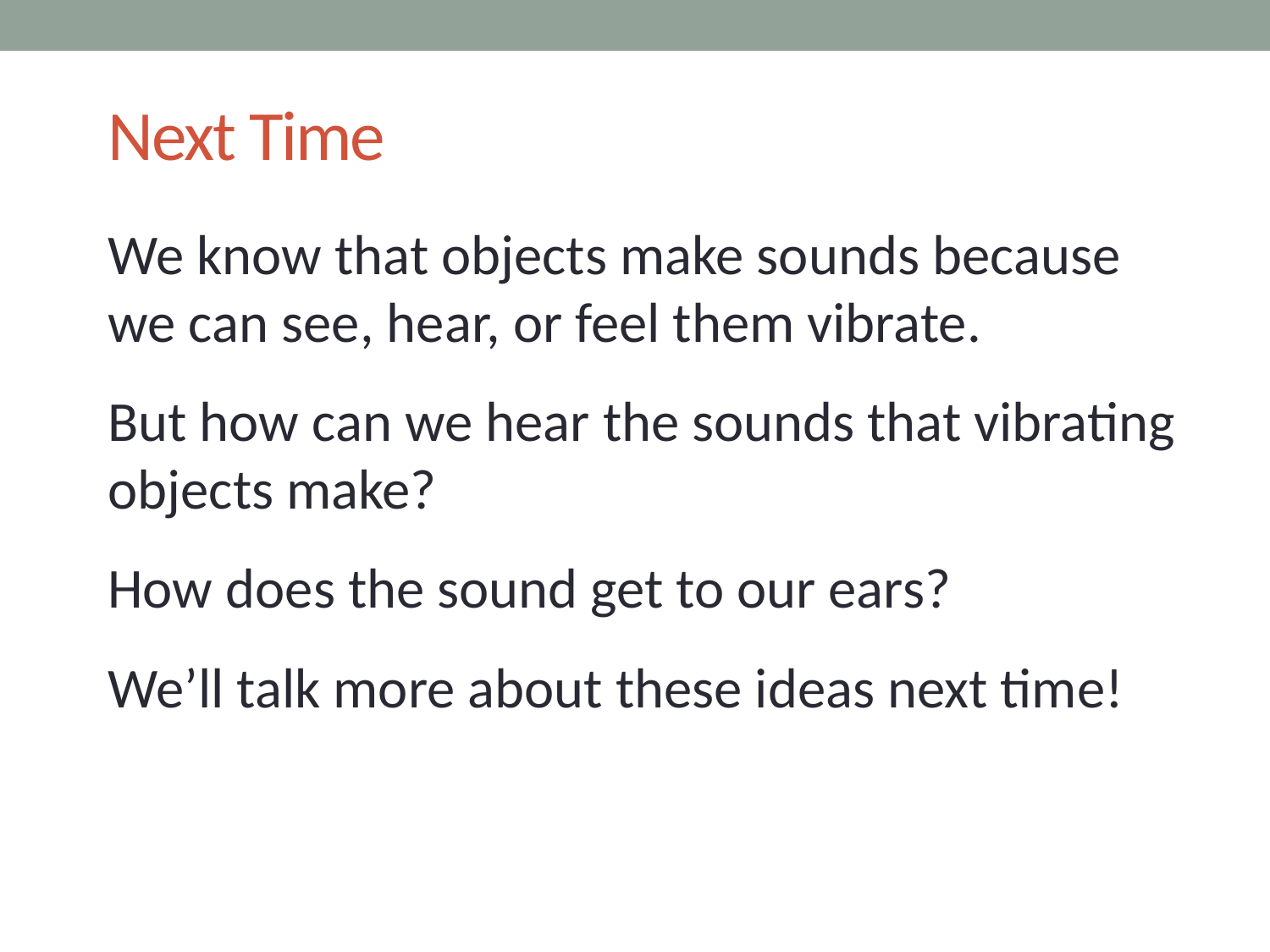

# Next Time
We know that objects make sounds because we can see, hear, or feel them vibrate.
But how can we hear the sounds that vibrating objects make?
How does the sound get to our ears?
We’ll talk more about these ideas next time!